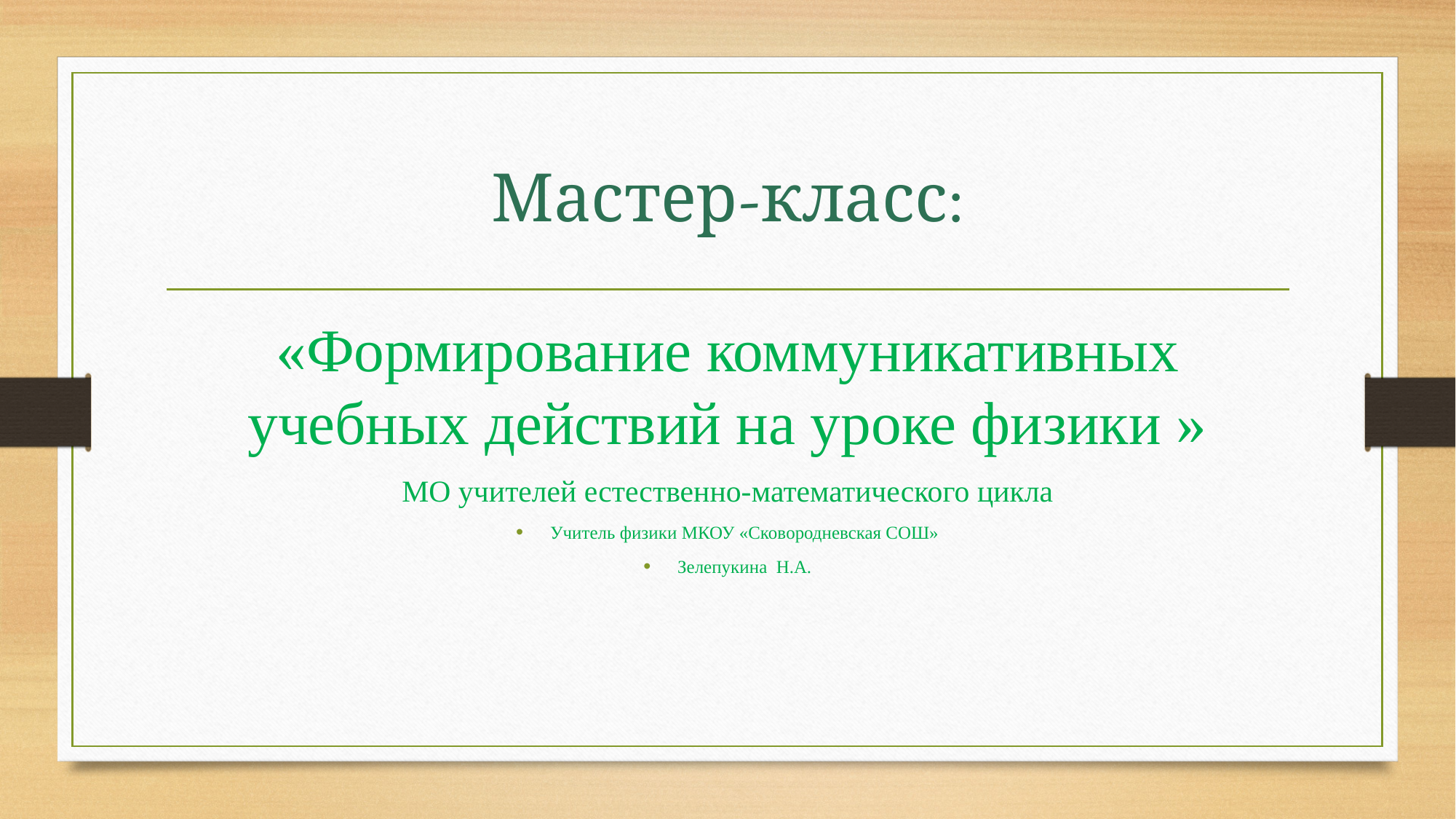

# Мастер-класс:
«Формирование коммуникативных учебных действий на уроке физики »
МО учителей естественно-математического цикла
Учитель физики МКОУ «Сковородневская СОШ»
Зелепукина  Н.А.